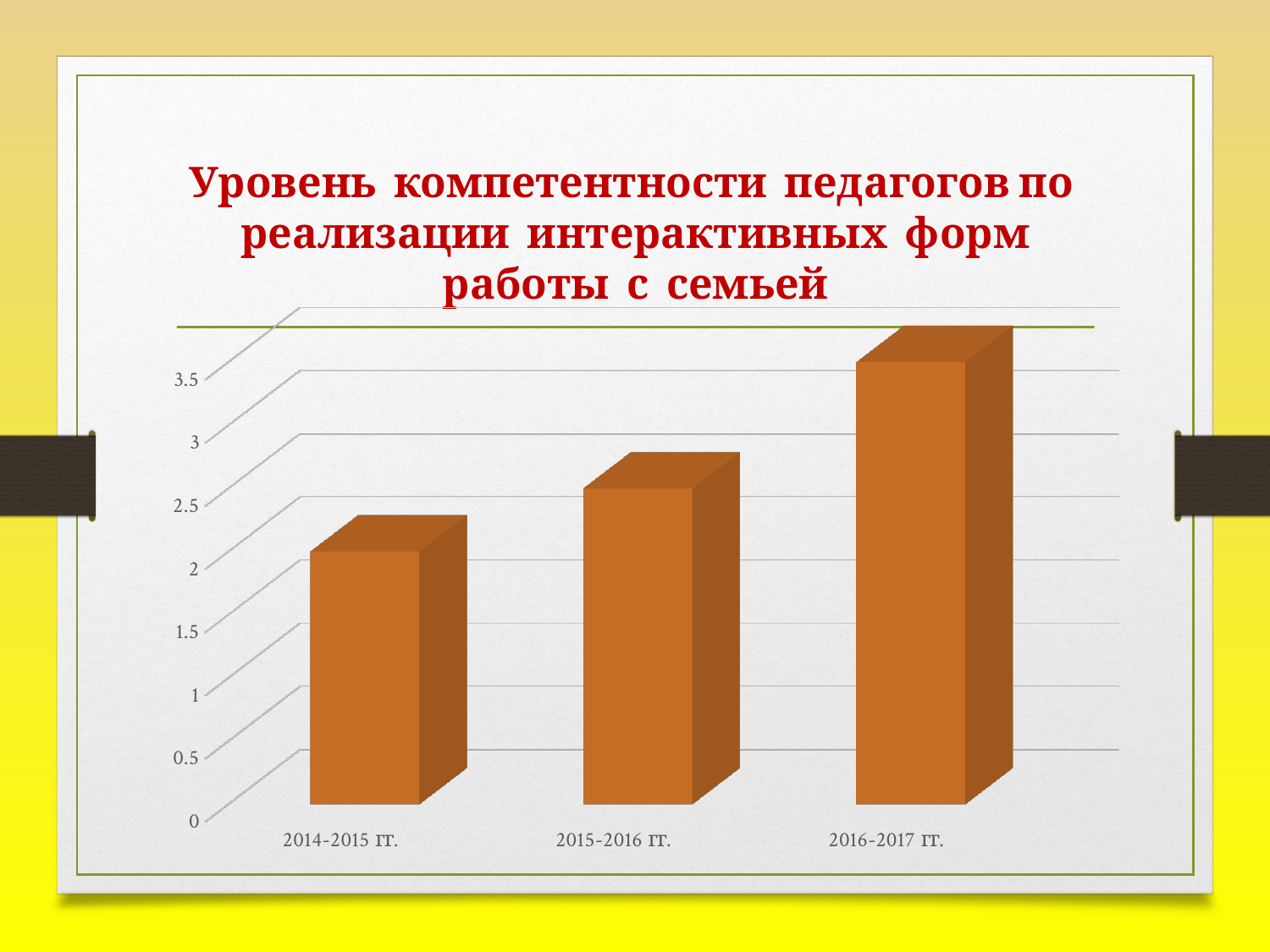

# Уровень  компетентности  педагогов по  реализации  интерактивных  форм работы  с  семьей

[unsupported chart]